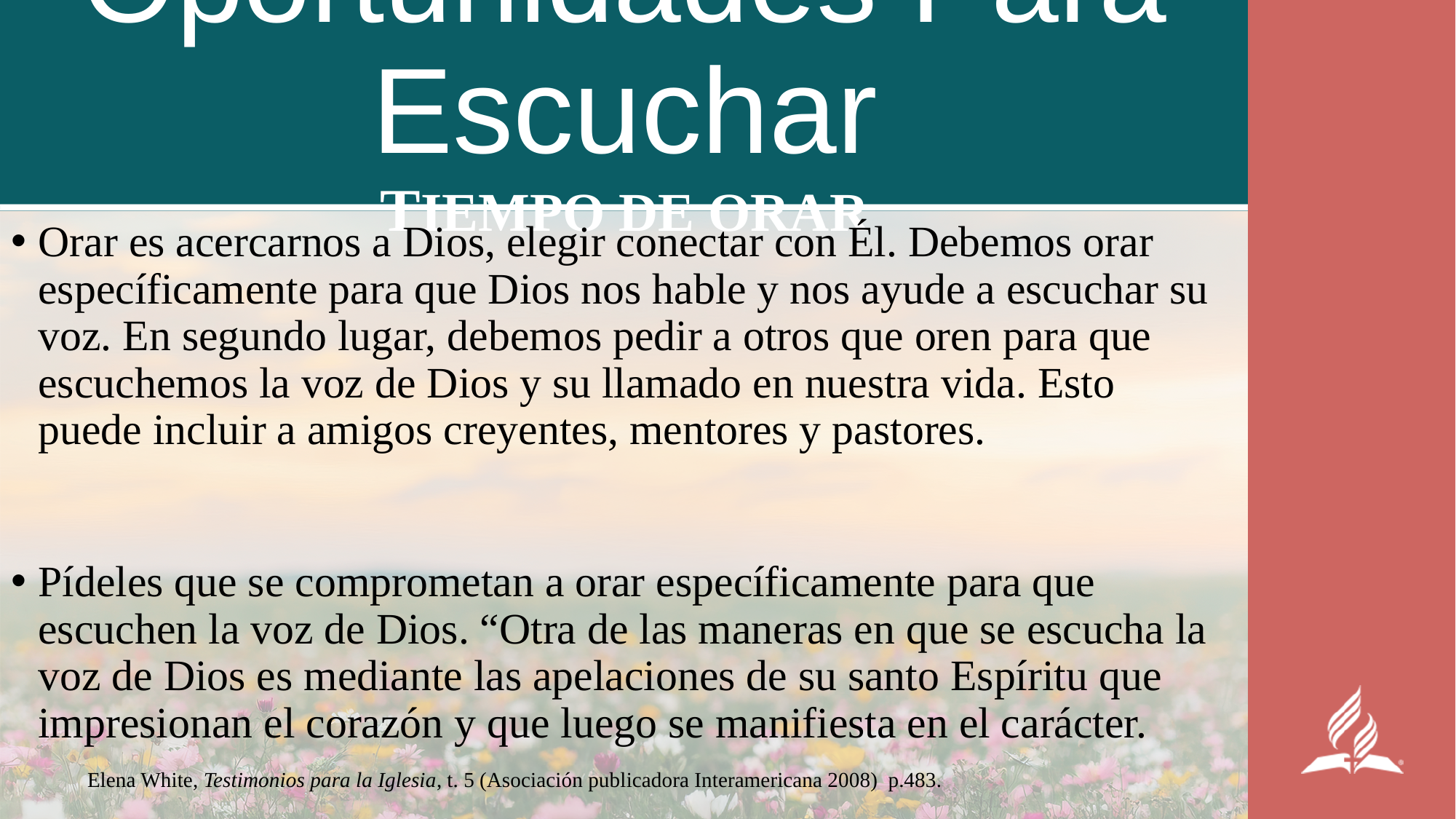

# Oportunidades Para Escuchar TIEMPO DE ORAR
Orar es acercarnos a Dios, elegir conectar con Él. Debemos orar específicamente para que Dios nos hable y nos ayude a escuchar su voz. En segundo lugar, debemos pedir a otros que oren para que escuchemos la voz de Dios y su llamado en nuestra vida. Esto puede incluir a amigos creyentes, mentores y pastores.

Pídeles que se comprometan a orar específicamente para que escuchen la voz de Dios. “Otra de las maneras en que se escucha la voz de Dios es mediante las apelaciones de su santo Espíritu que impresionan el corazón y que luego se manifiesta en el carácter.
	Elena White, Testimonios para la Iglesia, t. 5 (Asociación publicadora Interamericana 2008)  p.483.